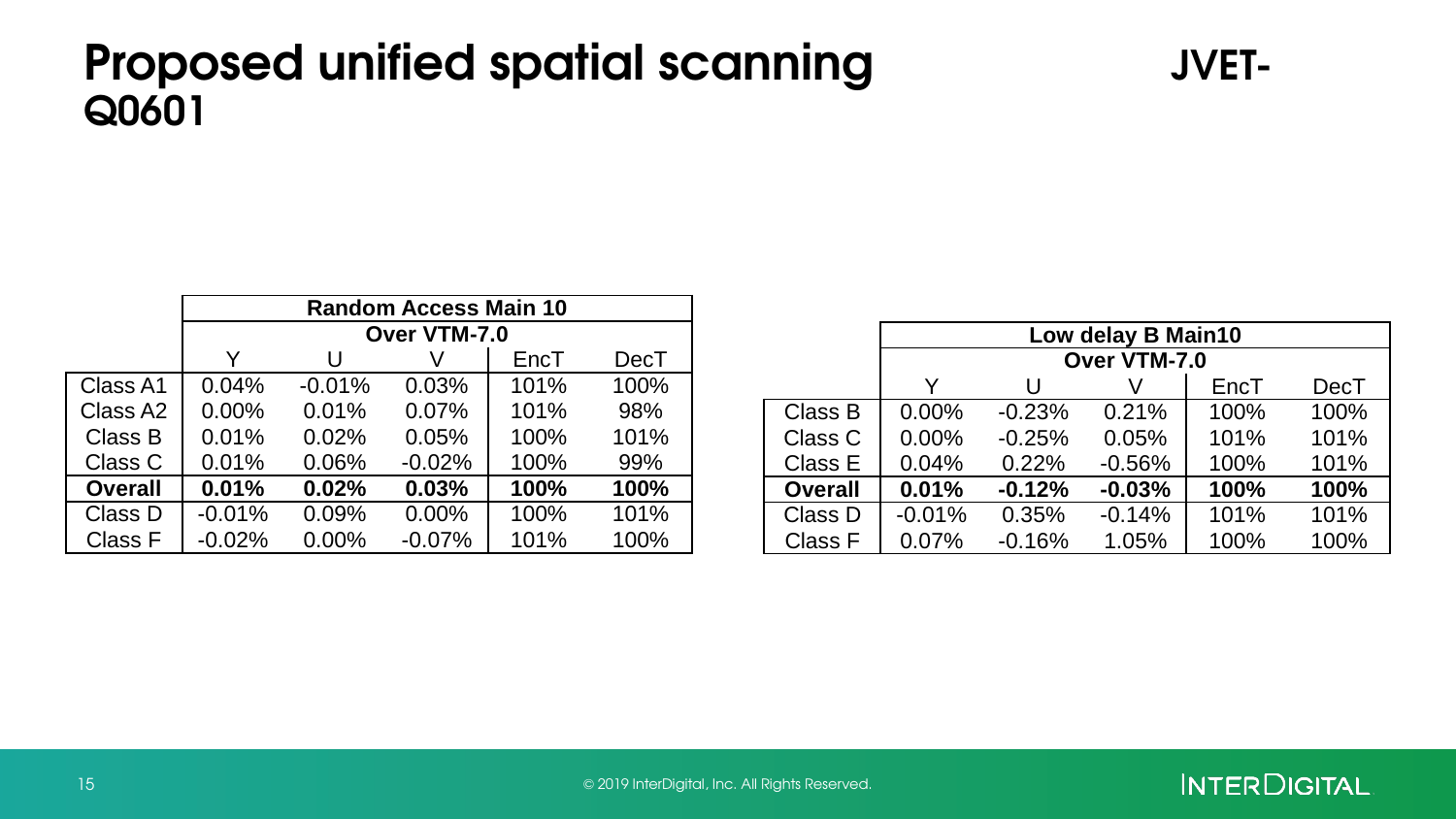

# Proposed unified spatial scanning		     JVET-Q0601
|  | Random Access Main 10 |  |  |  |  |
| --- | --- | --- | --- | --- | --- |
|  | Over VTM-7.0 |  |  |  |  |
|  | Y | U | V | EncT | DecT |
| Class A1 | 0.04% | -0.01% | 0.03% | 101% | 100% |
| Class A2 | 0.00% | 0.01% | 0.07% | 101% | 98% |
| Class B | 0.01% | 0.02% | 0.05% | 100% | 101% |
| Class C | 0.01% | 0.06% | -0.02% | 100% | 99% |
| Overall | 0.01% | 0.02% | 0.03% | 100% | 100% |
| Class D | -0.01% | 0.09% | 0.00% | 100% | 101% |
| Class F | -0.02% | 0.00% | -0.07% | 101% | 100% |
|  | Low delay B Main10 |  |  |  |  |
| --- | --- | --- | --- | --- | --- |
|  | Over VTM-7.0 |  |  |  |  |
|  | Y | U | V | EncT | DecT |
| Class B | 0.00% | -0.23% | 0.21% | 100% | 100% |
| Class C | 0.00% | -0.25% | 0.05% | 101% | 101% |
| Class E | 0.04% | 0.22% | -0.56% | 100% | 101% |
| Overall | 0.01% | -0.12% | -0.03% | 100% | 100% |
| Class D | -0.01% | 0.35% | -0.14% | 101% | 101% |
| Class F | 0.07% | -0.16% | 1.05% | 100% | 100% |
15
© 2019 InterDigital, Inc. All Rights Reserved.